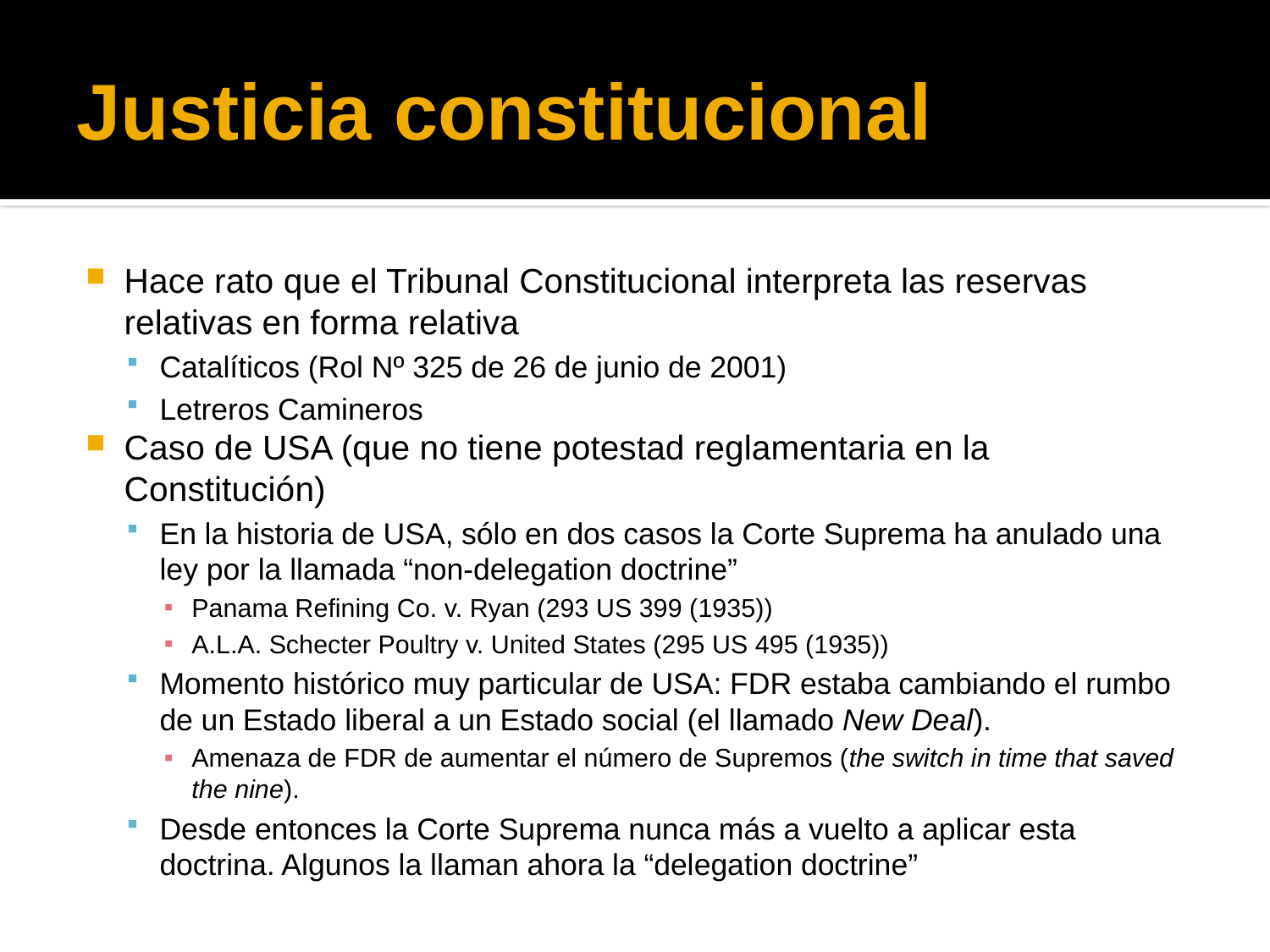

# Justicia constitucional
Hace rato que el Tribunal Constitucional interpreta las reservas relativas en forma relativa
Catalíticos (Rol Nº 325 de 26 de junio de 2001)
Letreros Camineros
Caso de USA (que no tiene potestad reglamentaria en la Constitución)
En la historia de USA, sólo en dos casos la Corte Suprema ha anulado una ley por la llamada “non-delegation doctrine”
Panama Refining Co. v. Ryan (293 US 399 (1935))
A.L.A. Schecter Poultry v. United States (295 US 495 (1935))
Momento histórico muy particular de USA: FDR estaba cambiando el rumbo de un Estado liberal a un Estado social (el llamado New Deal).
Amenaza de FDR de aumentar el número de Supremos (the switch in time that saved the nine).
Desde entonces la Corte Suprema nunca más a vuelto a aplicar esta doctrina. Algunos la llaman ahora la “delegation doctrine”